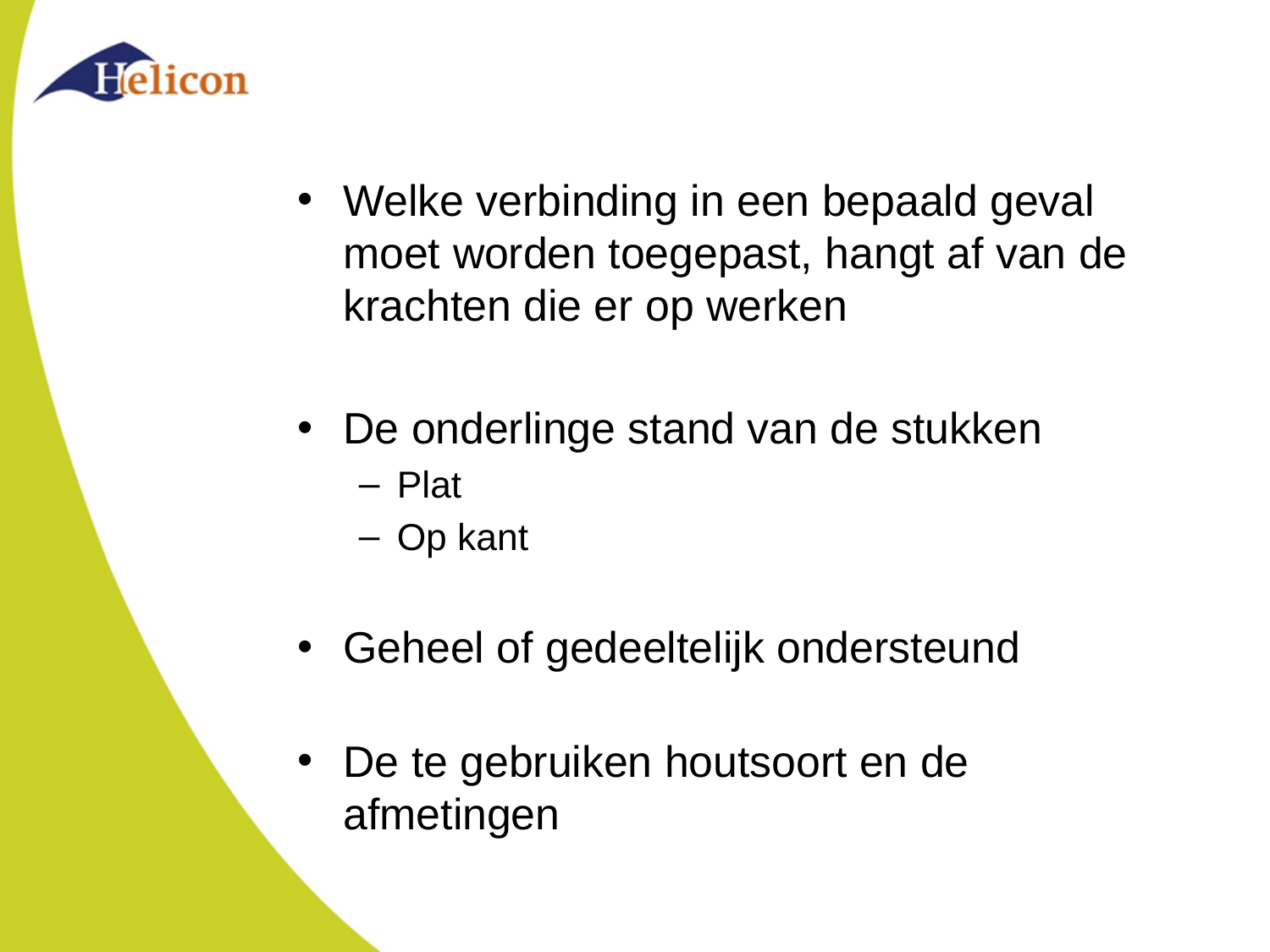

Welke verbinding in een bepaald geval moet worden toegepast, hangt af van de krachten die er op werken

De onderlinge stand van de stukken
Plat
Op kant

Geheel of gedeeltelijk ondersteund
De te gebruiken houtsoort en de afmetingen